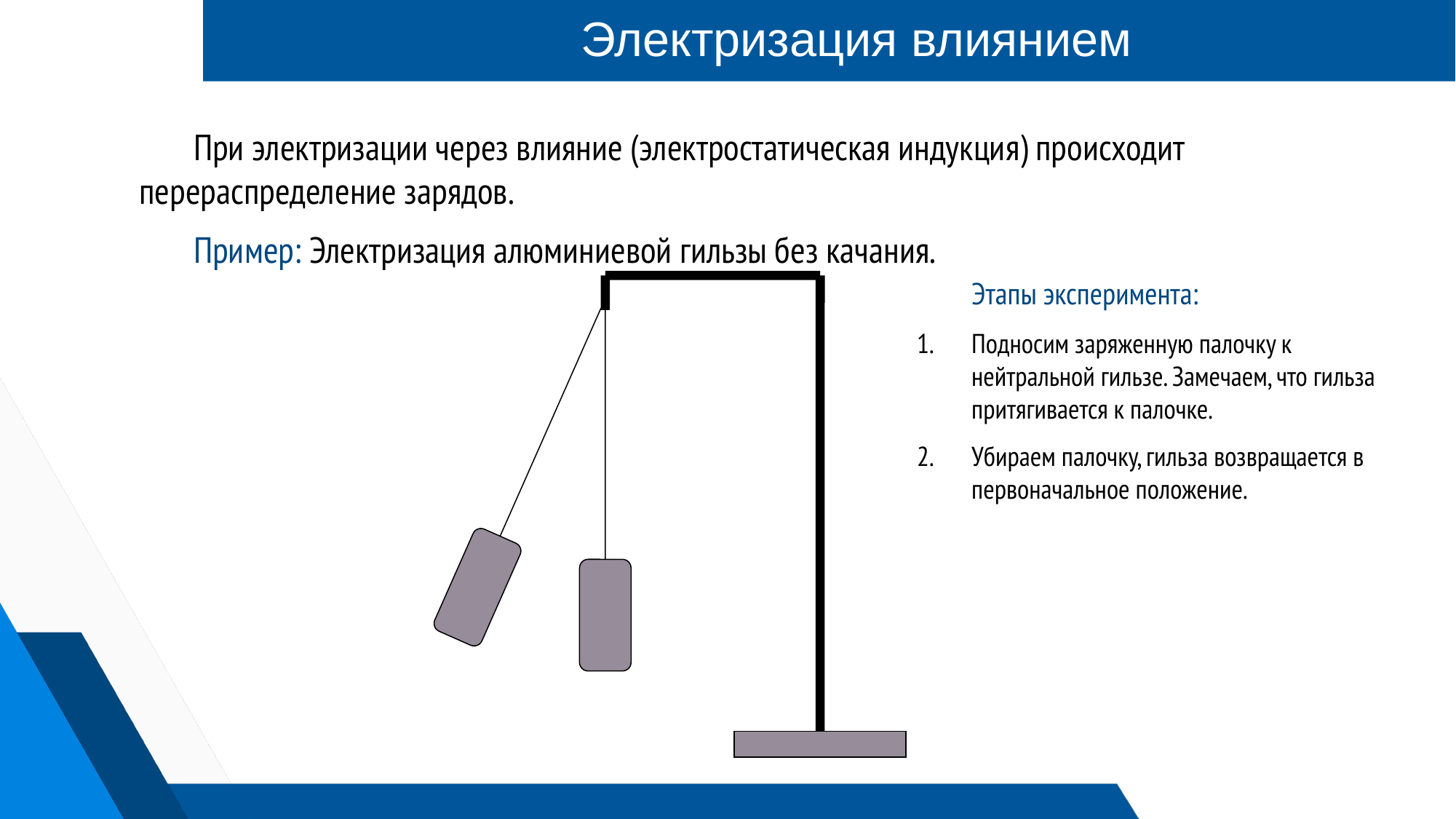

# Электризация влиянием
При электризации через влияние (электростатическая индукция) происходит перераспределение зарядов.
Пример: Электризация алюминиевой гильзы без качания.
Этапы эксперимента:
Подносим заряженную палочку к нейтральной гильзе. Замечаем, что гильза притягивается к палочке.
Убираем палочку, гильза возвращается в первоначальное положение.